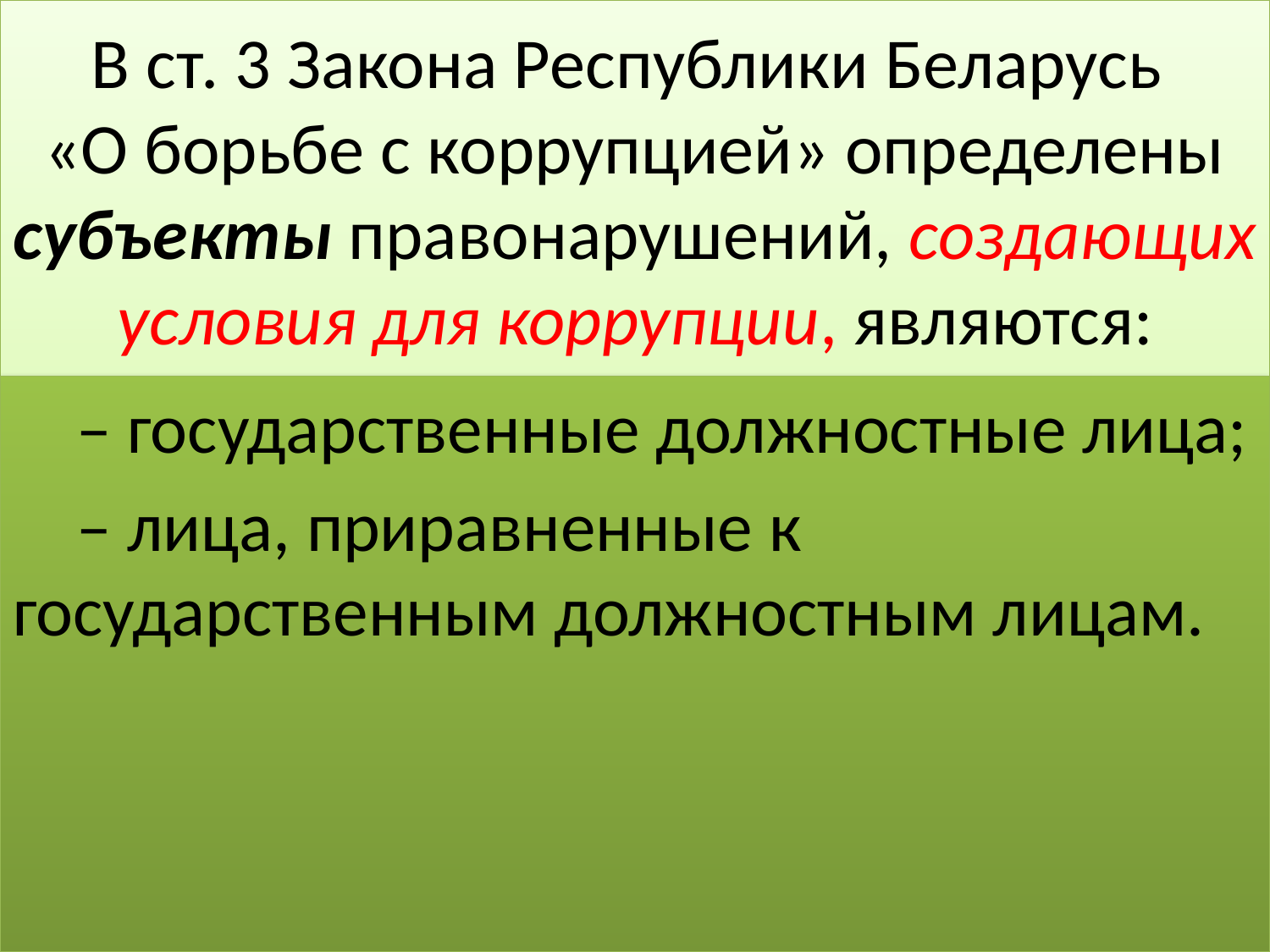

# В ст. 3 Закона Республики Беларусь «О борьбе с коррупцией» определены субъекты правонарушений, создающих условия для коррупции, являются:
– государственные должностные лица;
– лица, приравненные к государственным должностным лицам.